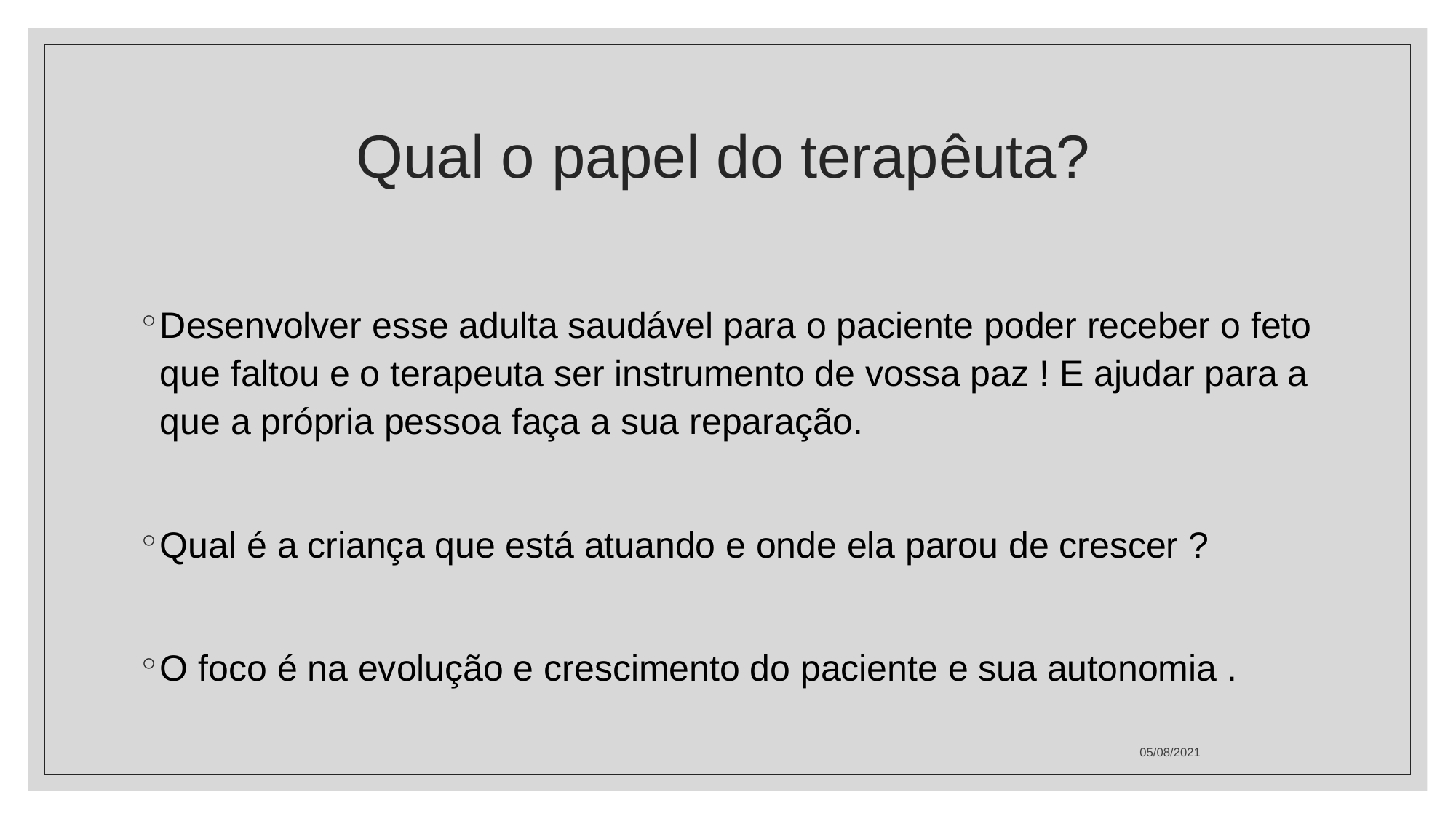

# Qual o papel do terapêuta?

Desenvolver esse adulta saudável para o paciente poder receber o feto que faltou e o terapeuta ser instrumento de vossa paz ! E ajudar para a que a própria pessoa faça a sua reparação.

Qual é a criança que está atuando e onde ela parou de crescer ?

O foco é na evolução e crescimento do paciente e sua autonomia .

05/08/2021